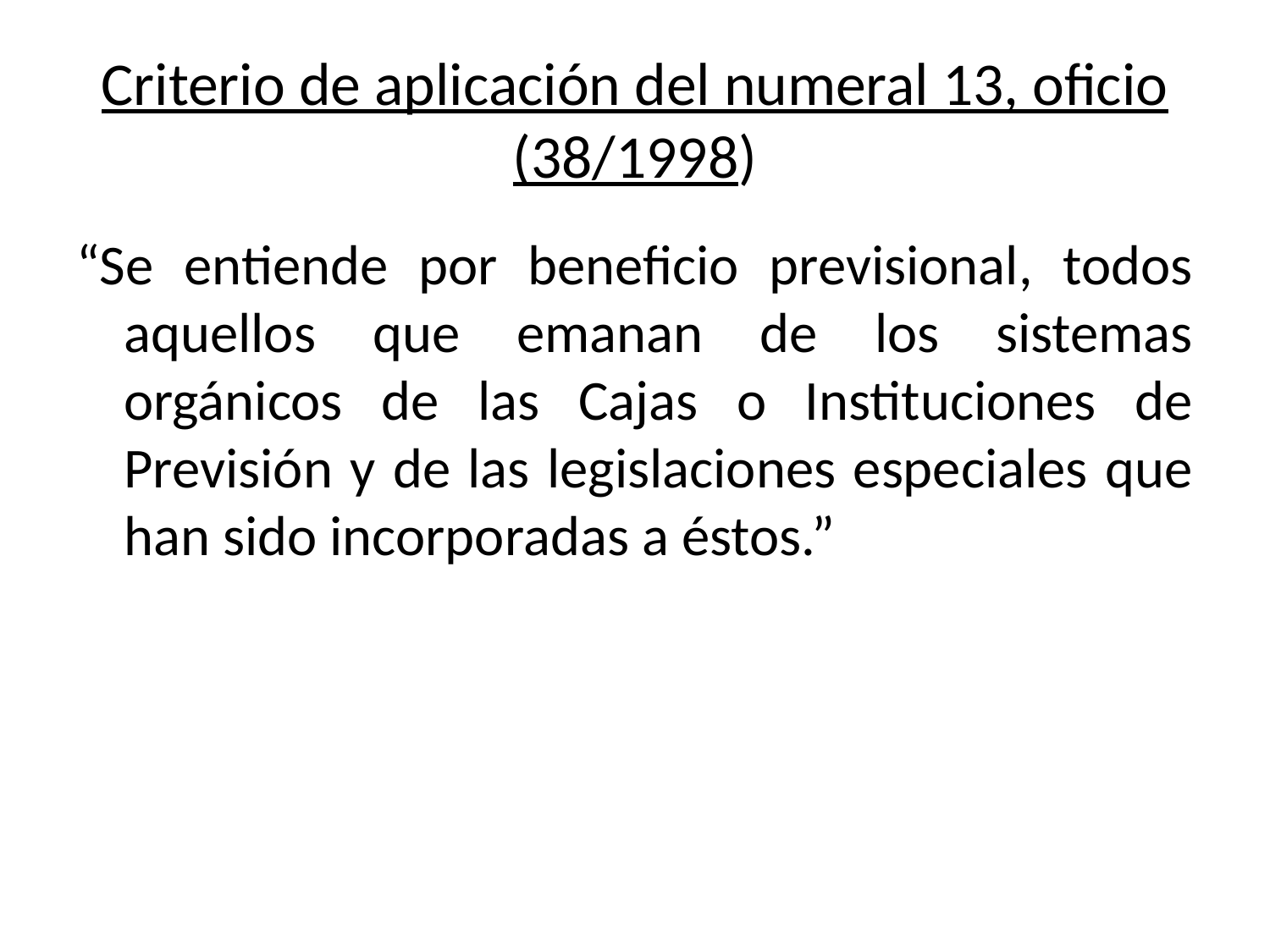

# Criterio de aplicación del numeral 13, oficio (38/1998)
“Se entiende por beneficio previsional, todos aquellos que emanan de los sistemas orgánicos de las Cajas o Instituciones de Previsión y de las legislaciones especiales que han sido incorporadas a éstos.”